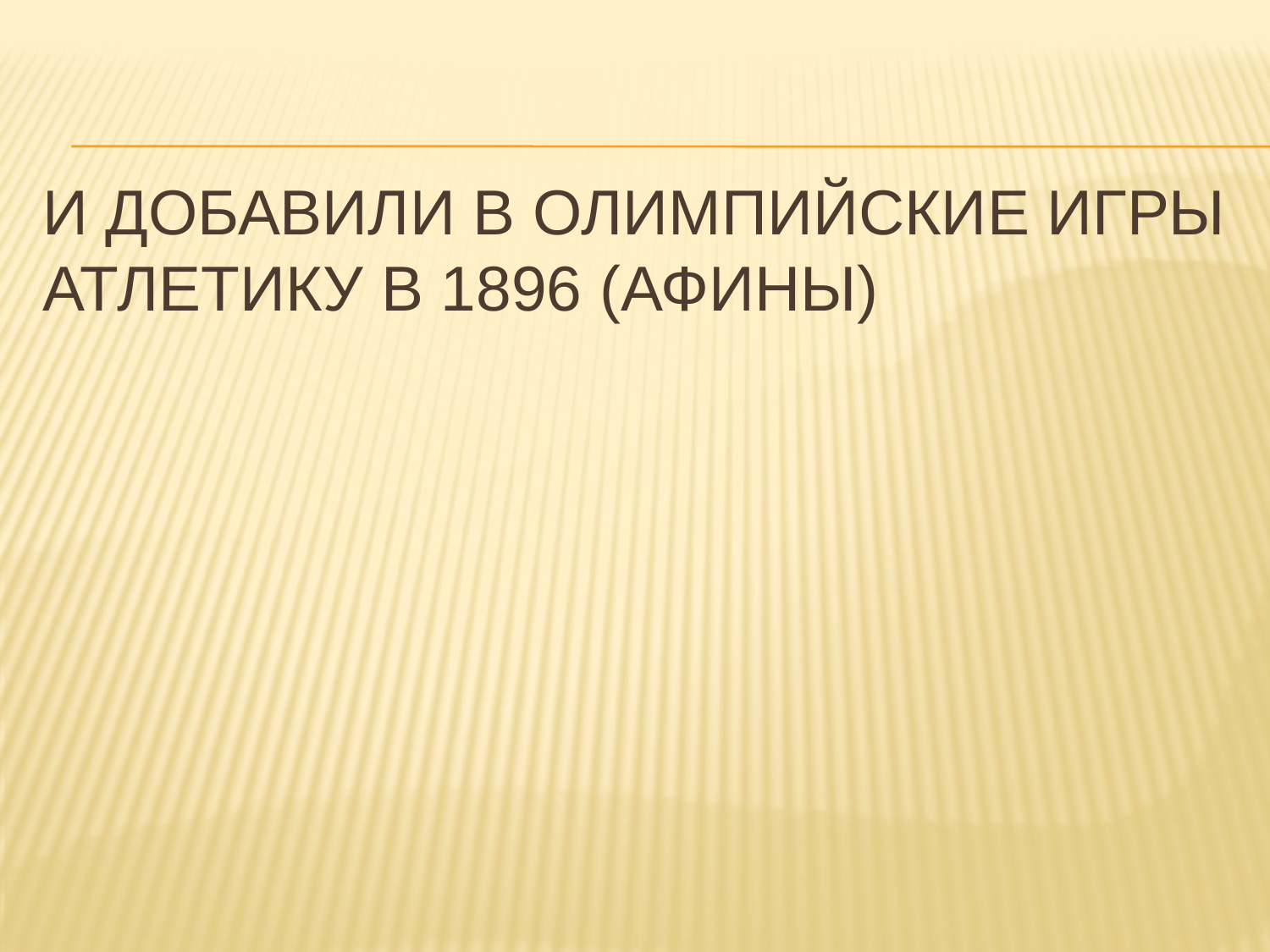

# И добавили в олимпийские игры атлетику в 1896 (Афины)